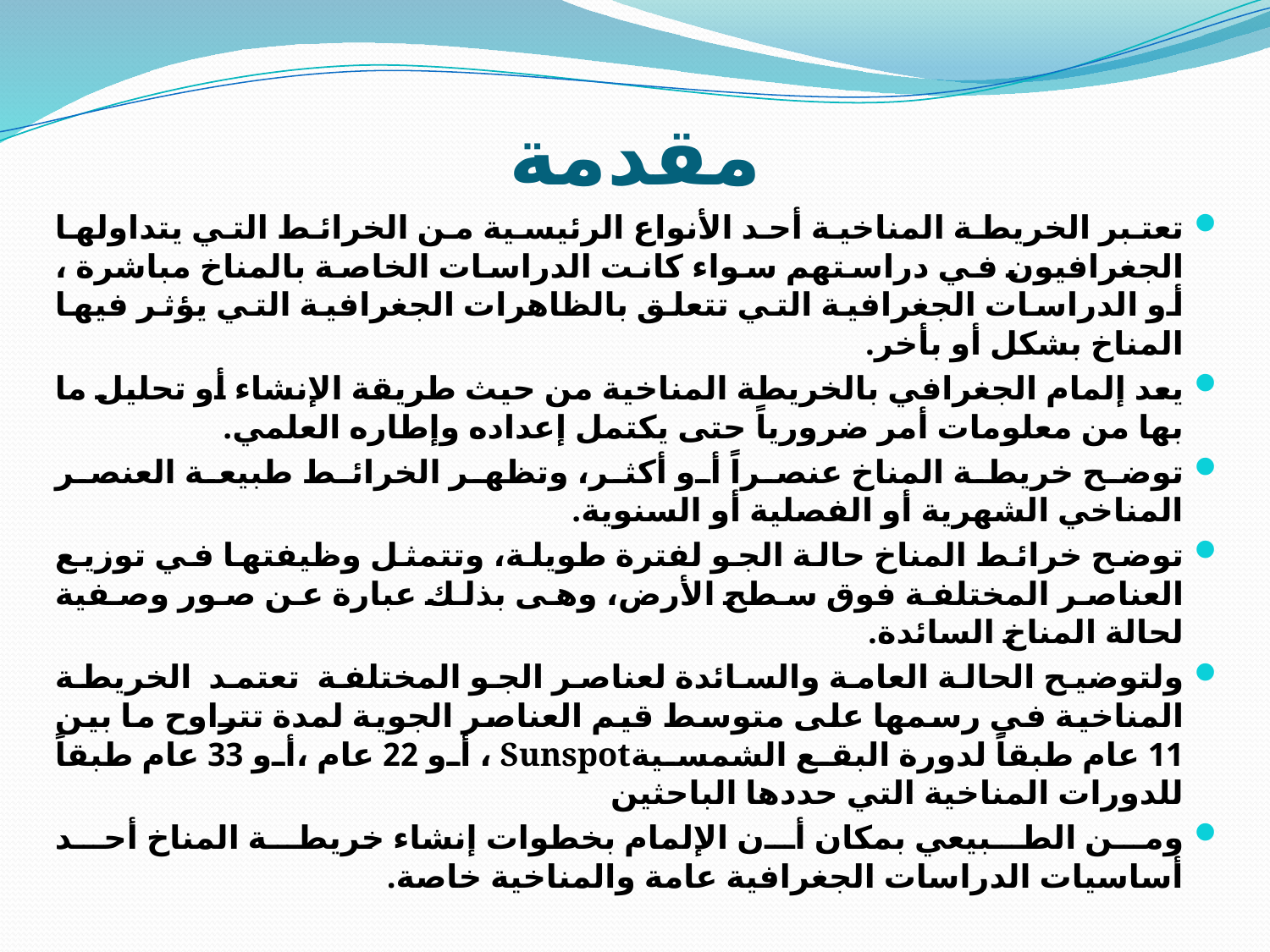

# مقدمة
تعتبر الخريطة المناخية أحد الأنواع الرئيسية من الخرائط التي يتداولها الجغرافيون في دراستهم سواء كانت الدراسات الخاصة بالمناخ مباشرة ، أو الدراسات الجغرافية التي تتعلق بالظاهرات الجغرافية التي يؤثر فيها المناخ بشكل أو بأخر.
يعد إلمام الجغرافي بالخريطة المناخية من حيث طريقة الإنشاء أو تحليل ما بها من معلومات أمر ضرورياً حتى يكتمل إعداده وإطاره العلمي.
توضح خريطة المناخ عنصراً أو أكثر، وتظهر الخرائط طبيعة العنصر المناخي الشهرية أو الفصلية أو السنوية.
توضح خرائط المناخ حالة الجو لفترة طويلة، وتتمثل وظيفتها في توزيع العناصر المختلفة فوق سطح الأرض، وهى بذلك عبارة عن صور وصفية لحالة المناخ السائدة.
ولتوضيح الحالة العامة والسائدة لعناصر الجو المختلفة  تعتمد  الخريطة المناخية في رسمها على متوسط قيم العناصر الجوية لمدة تتراوح ما بين 11 عام طبقاً لدورة البقع الشمسيةSunspot ، أو 22 عام ،أو 33 عام طبقاً للدورات المناخية التي حددها الباحثين
ومن الطبيعي بمكان أن الإلمام بخطوات إنشاء خريطة المناخ أحد أساسيات الدراسات الجغرافية عامة والمناخية خاصة.